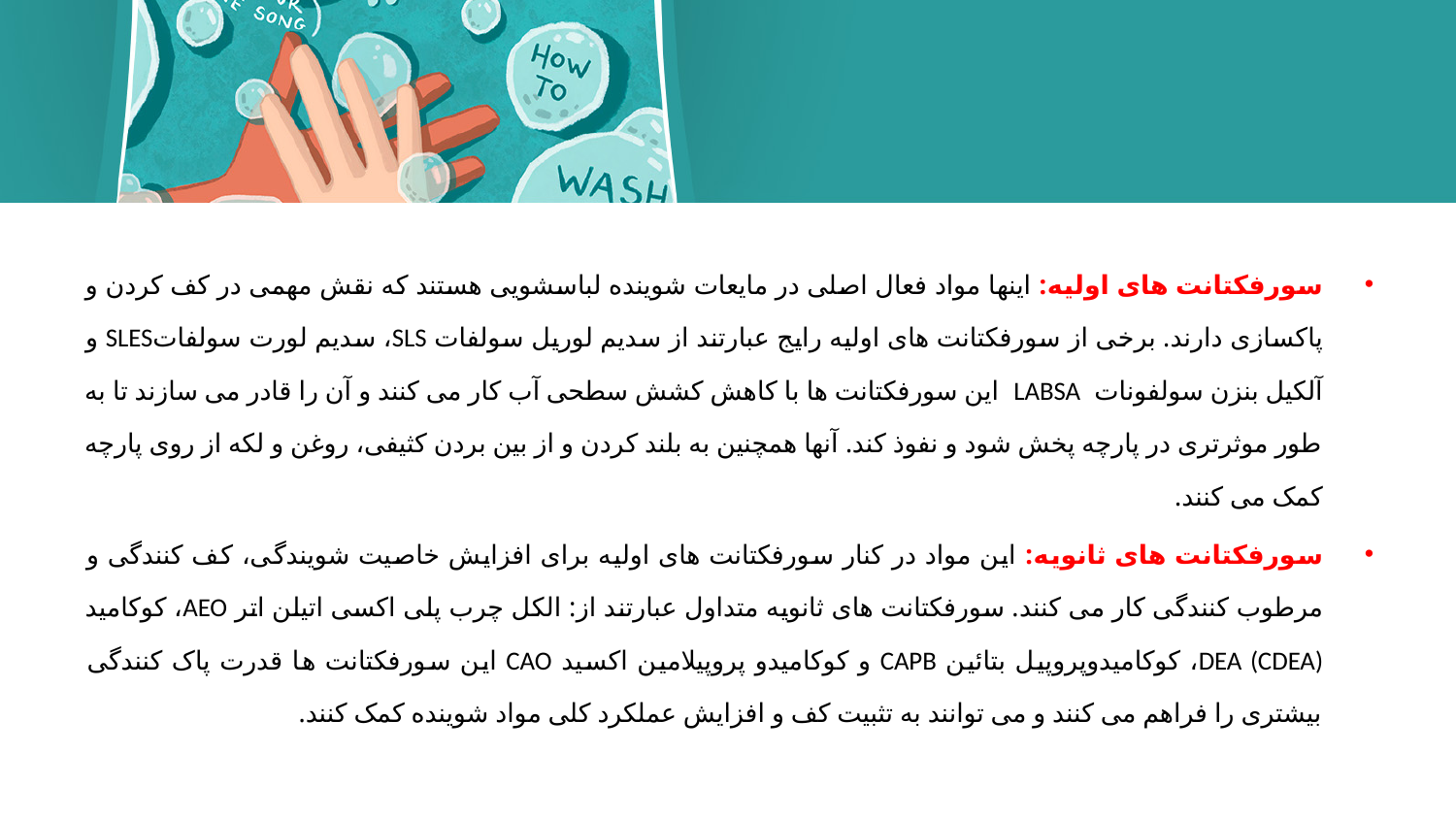

#
سورفکتانت های اولیه: اینها مواد فعال اصلی در مایعات شوینده لباسشویی هستند که نقش مهمی در کف کردن و پاکسازی دارند. برخی از سورفکتانت های اولیه رایج عبارتند از سدیم لوریل سولفات SLS، سدیم لورت سولفاتSLES و آلکیل بنزن سولفونات  LABSA  این سورفکتانت ها با کاهش کشش سطحی آب کار می کنند و آن را قادر می سازند تا به طور موثرتری در پارچه پخش شود و نفوذ کند. آنها همچنین به بلند کردن و از بین بردن کثیفی، روغن و لکه از روی پارچه کمک می کنند.
سورفکتانت های ثانویه: این مواد در کنار سورفکتانت های اولیه برای افزایش خاصیت شویندگی، کف کنندگی و مرطوب کنندگی کار می کنند. سورفکتانت های ثانویه متداول عبارتند از: الکل چرب پلی اکسی اتیلن اتر AEO، کوکامید DEA (CDEA)، کوکامیدوپروپیل بتائین CAPB و کوکامیدو پروپیلامین اکسید CAO این سورفکتانت ها قدرت پاک کنندگی بیشتری را فراهم می کنند و می توانند به تثبیت کف و افزایش عملکرد کلی مواد شوینده کمک کنند.